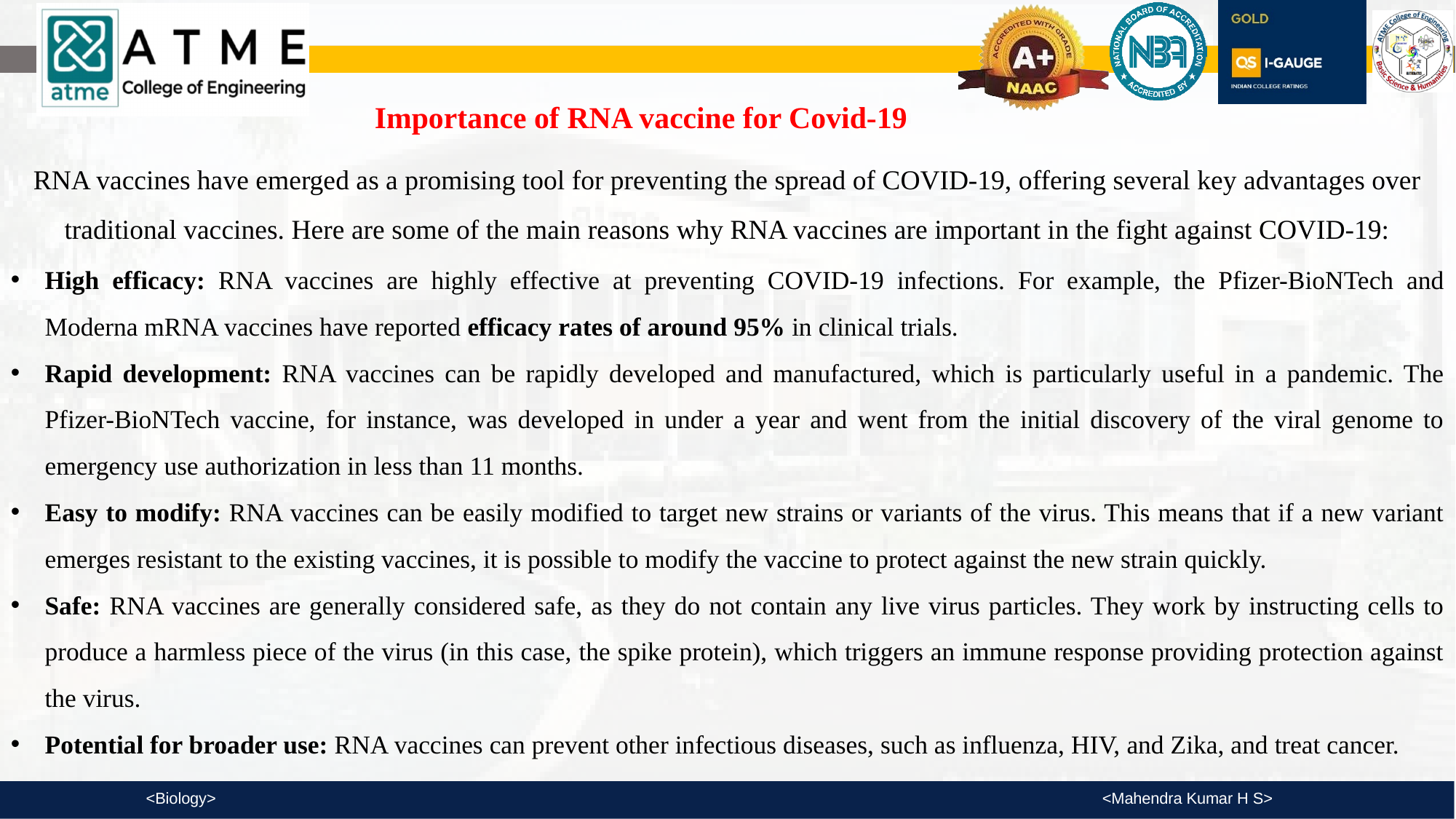

Importance of RNA vaccine for Covid-19
RNA vaccines have emerged as a promising tool for preventing the spread of COVID-19, offering several key advantages over traditional vaccines. Here are some of the main reasons why RNA vaccines are important in the fight against COVID-19:
High efficacy: RNA vaccines are highly effective at preventing COVID-19 infections. For example, the Pfizer-BioNTech and Moderna mRNA vaccines have reported efficacy rates of around 95% in clinical trials.
Rapid development: RNA vaccines can be rapidly developed and manufactured, which is particularly useful in a pandemic. The Pfizer-BioNTech vaccine, for instance, was developed in under a year and went from the initial discovery of the viral genome to emergency use authorization in less than 11 months.
Easy to modify: RNA vaccines can be easily modified to target new strains or variants of the virus. This means that if a new variant emerges resistant to the existing vaccines, it is possible to modify the vaccine to protect against the new strain quickly.
Safe: RNA vaccines are generally considered safe, as they do not contain any live virus particles. They work by instructing cells to produce a harmless piece of the virus (in this case, the spike protein), which triggers an immune response providing protection against the virus.
Potential for broader use: RNA vaccines can prevent other infectious diseases, such as influenza, HIV, and Zika, and treat cancer.